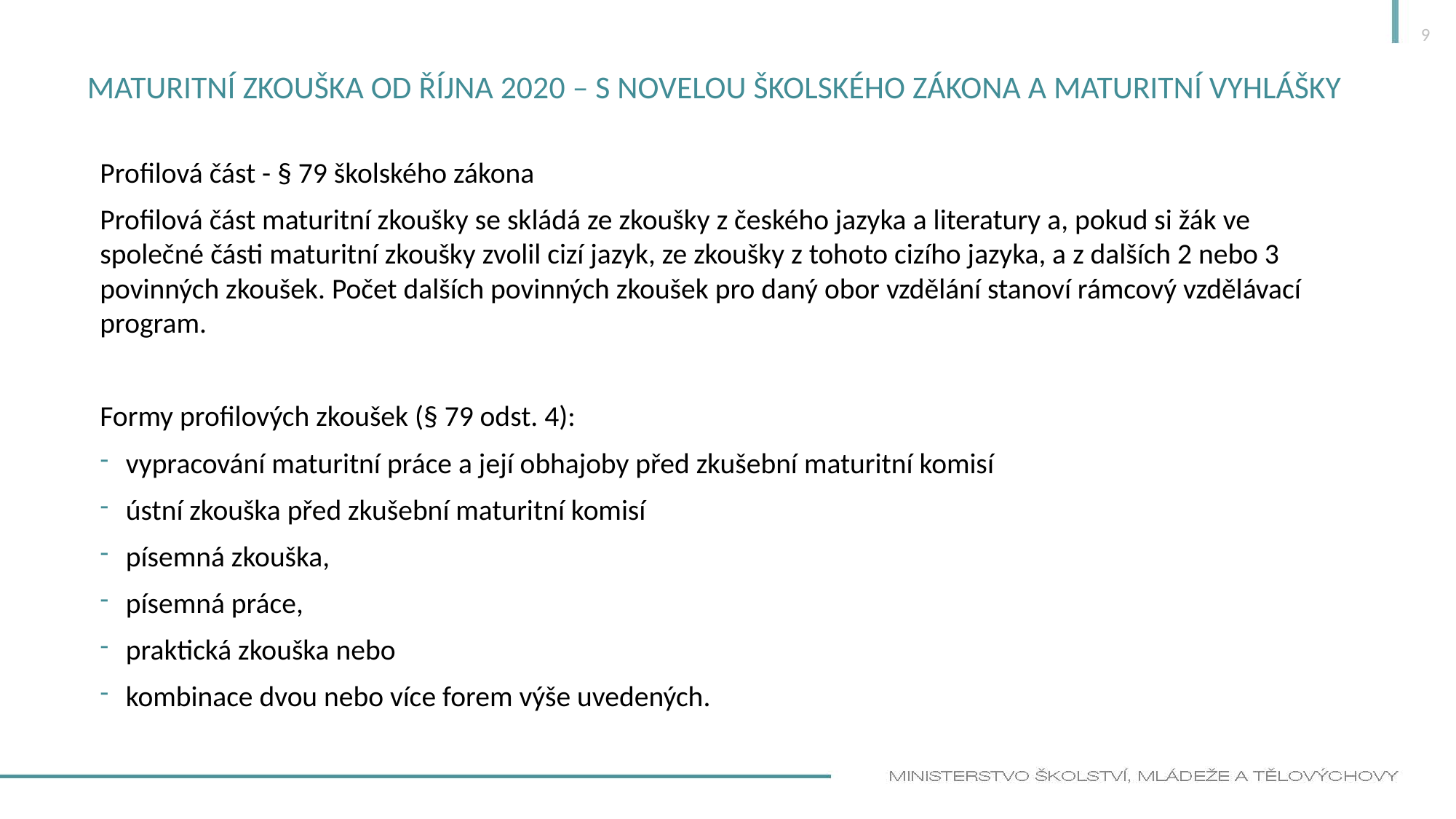

9
# Maturitní zkouška od října 2020 – s novelou školského zákona a maturitní vyhlášky
Profilová část - § 79 školského zákona
Profilová část maturitní zkoušky se skládá ze zkoušky z českého jazyka a literatury a, pokud si žák ve společné části maturitní zkoušky zvolil cizí jazyk, ze zkoušky z tohoto cizího jazyka, a z dalších 2 nebo 3 povinných zkoušek. Počet dalších povinných zkoušek pro daný obor vzdělání stanoví rámcový vzdělávací program.

Formy profilových zkoušek (§ 79 odst. 4):
vypracování maturitní práce a její obhajoby před zkušební maturitní komisí
ústní zkouška před zkušební maturitní komisí
písemná zkouška,
písemná práce,
praktická zkouška nebo
kombinace dvou nebo více forem výše uvedených.